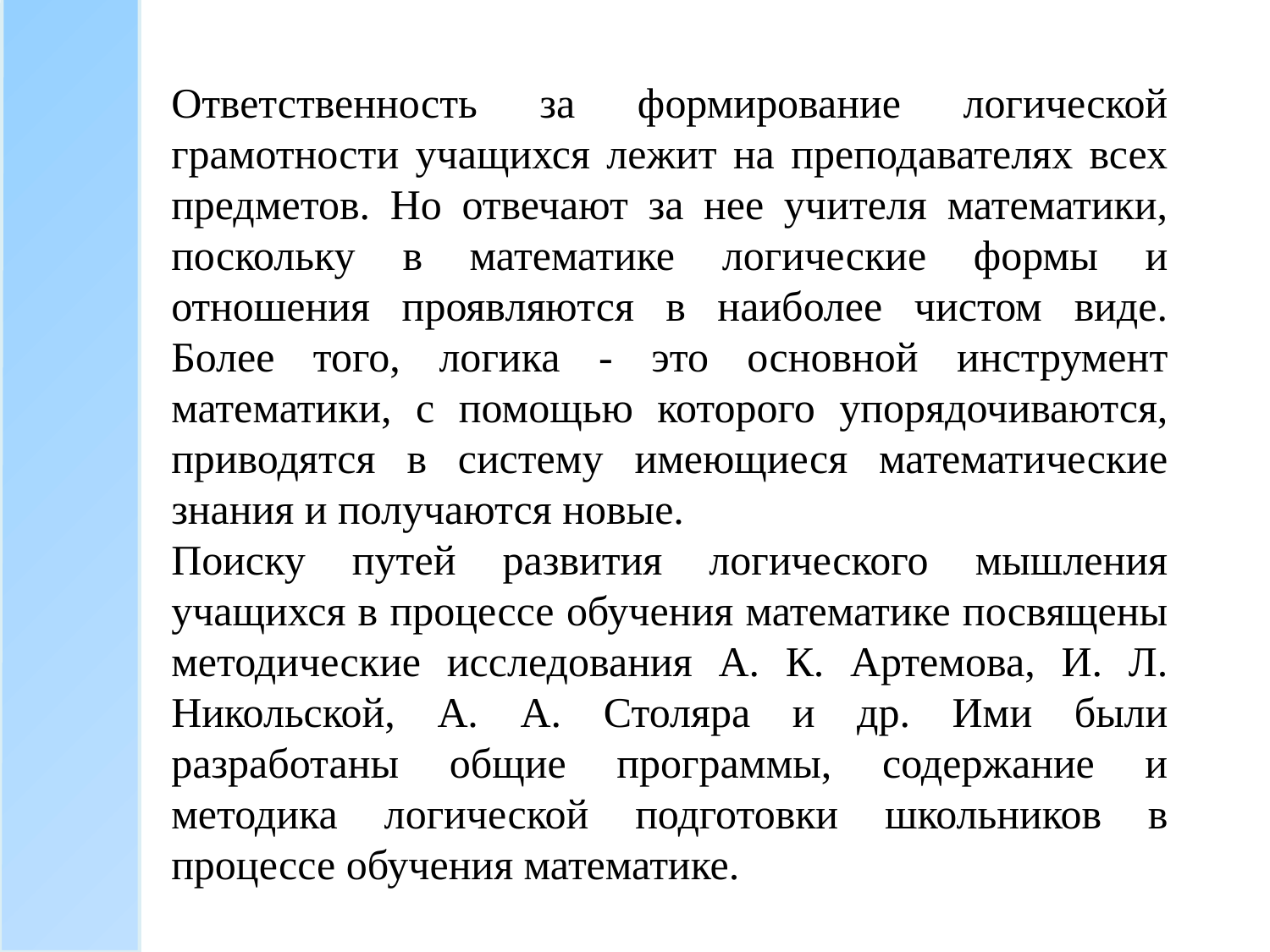

Ответственность за формирование логической грамотности учащихся лежит на преподавателях всех предметов. Но отвечают за нее учителя математики, поскольку в математике логические формы и отношения проявляются в наиболее чистом виде. Более того, логика - это основной инструмент математики, с помощью которого упорядочиваются, приводятся в систему имеющиеся математические знания и получаются новые.
Поиску путей развития логического мышления учащихся в процессе обучения математике посвящены методические исследования А. К. Артемова, И. Л. Никольской, А. А. Столяра и др. Ими были разработаны общие программы, содержание и методика логической подготовки школьников в процессе обучения математике.